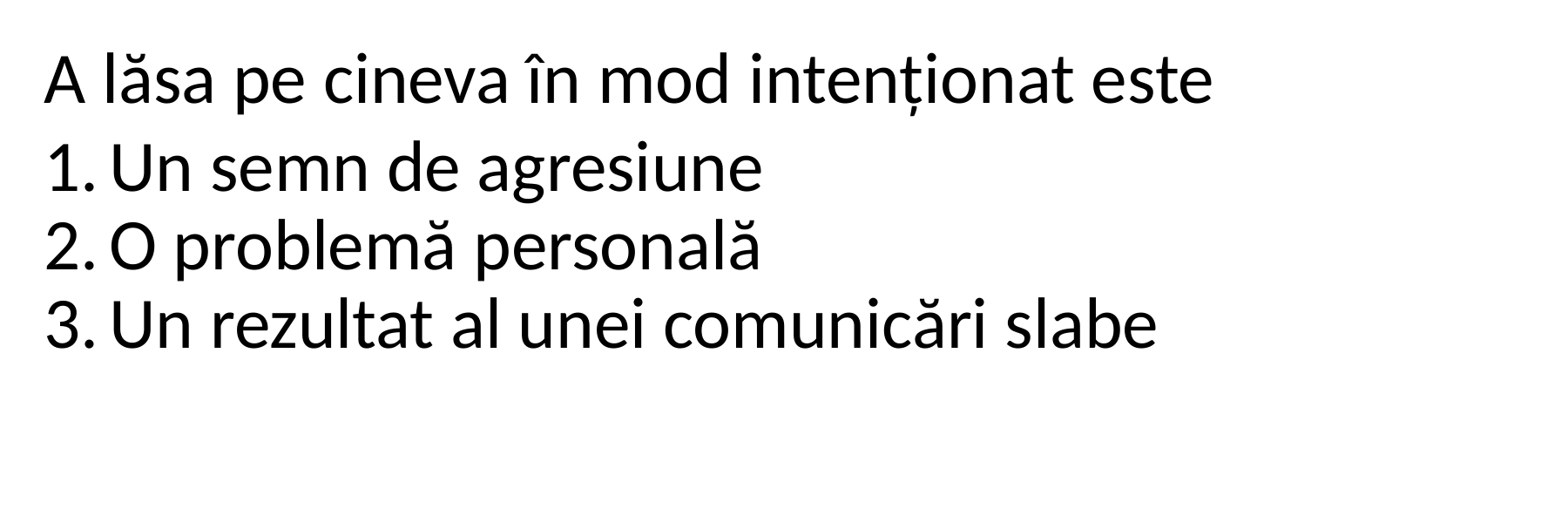

A lăsa pe cineva în mod intenționat este
Un semn de agresiune
O problemă personală
Un rezultat al unei comunicări slabe